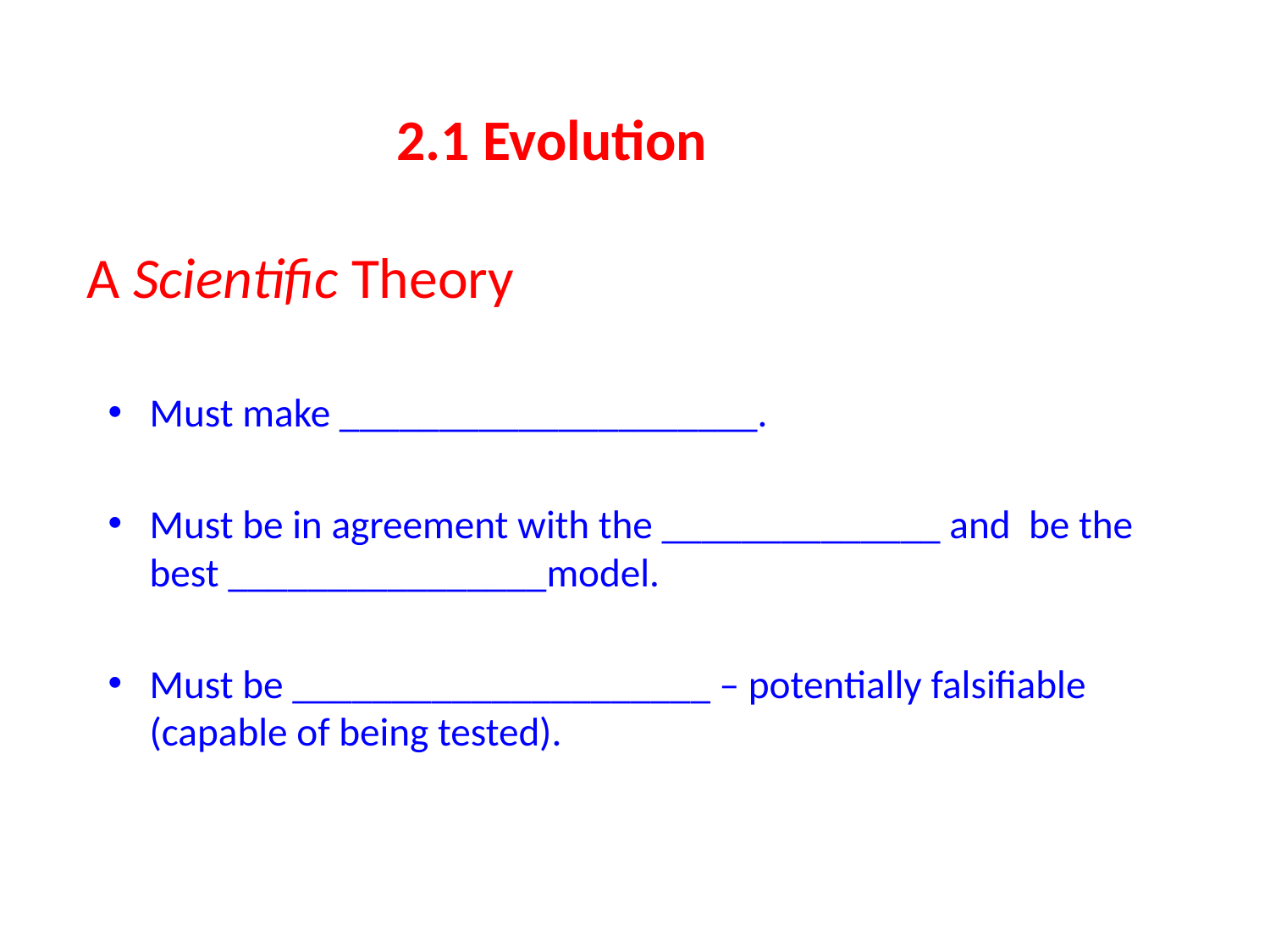

# 2.1 Evolution A Scientific Theory
Must make _____________________.

Must be in agreement with the ______________ and  be the best ________________model.

Must be _____________________ – potentially falsifiable (capable of being tested).